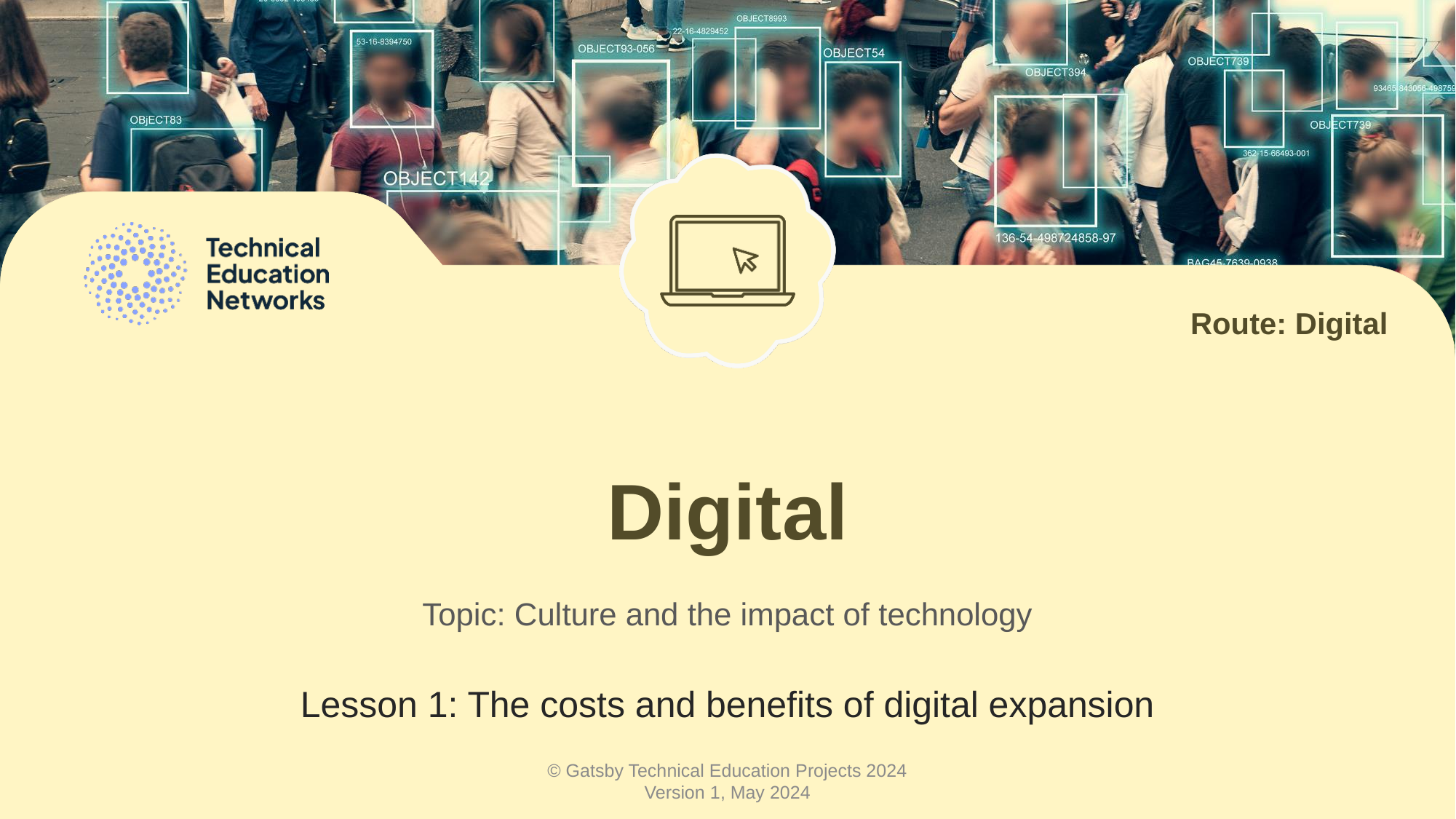

Route: Digital
# Digital
Topic: Culture and the impact of technology
Lesson 1: The costs and benefits of digital expansion